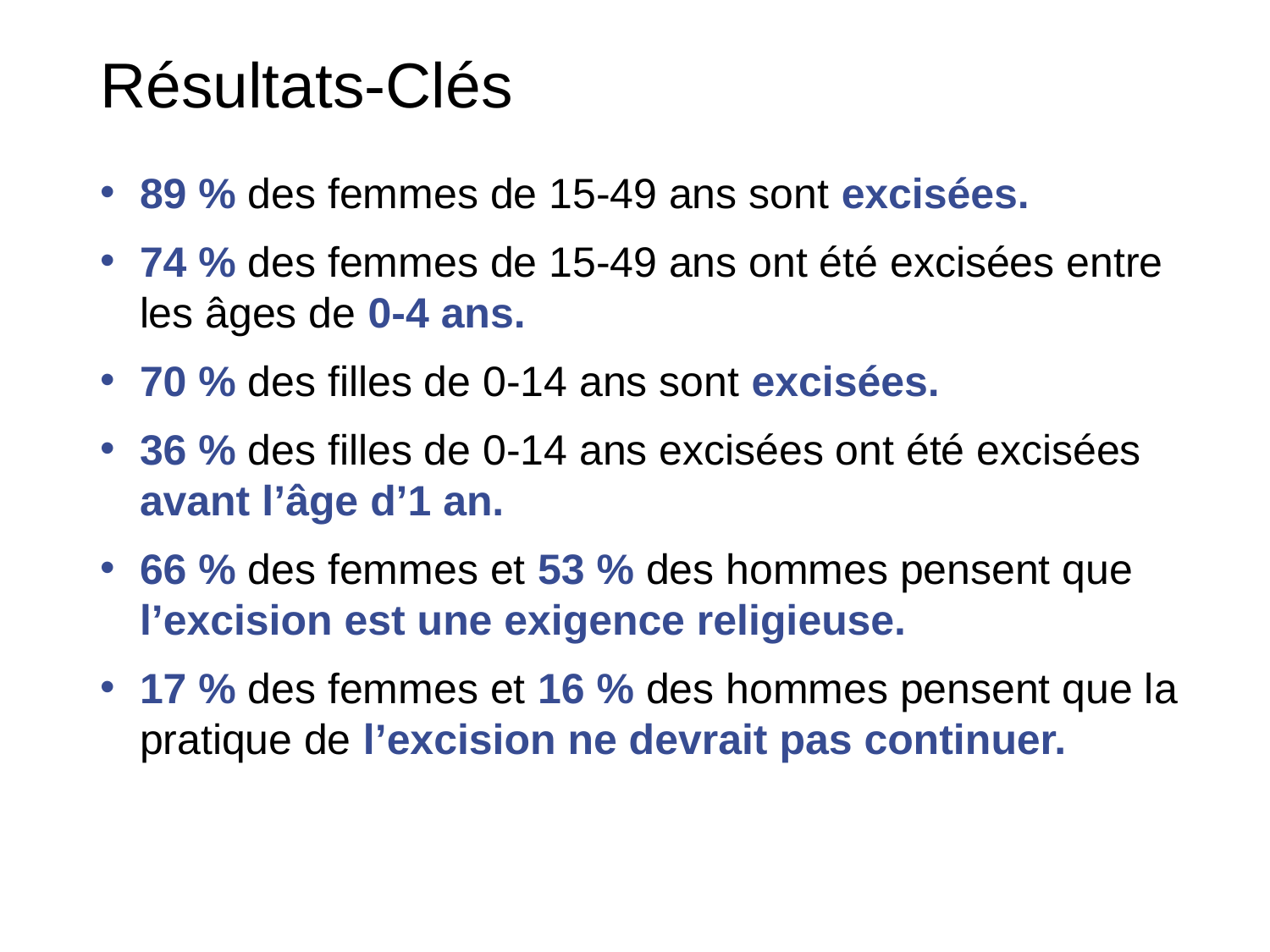

# Résultats-Clés
89 % des femmes de 15-49 ans sont excisées.
74 % des femmes de 15-49 ans ont été excisées entre les âges de 0-4 ans.
70 % des filles de 0-14 ans sont excisées.
36 % des filles de 0-14 ans excisées ont été excisées avant l’âge d’1 an.
66 % des femmes et 53 % des hommes pensent que l’excision est une exigence religieuse.
17 % des femmes et 16 % des hommes pensent que la pratique de l’excision ne devrait pas continuer.